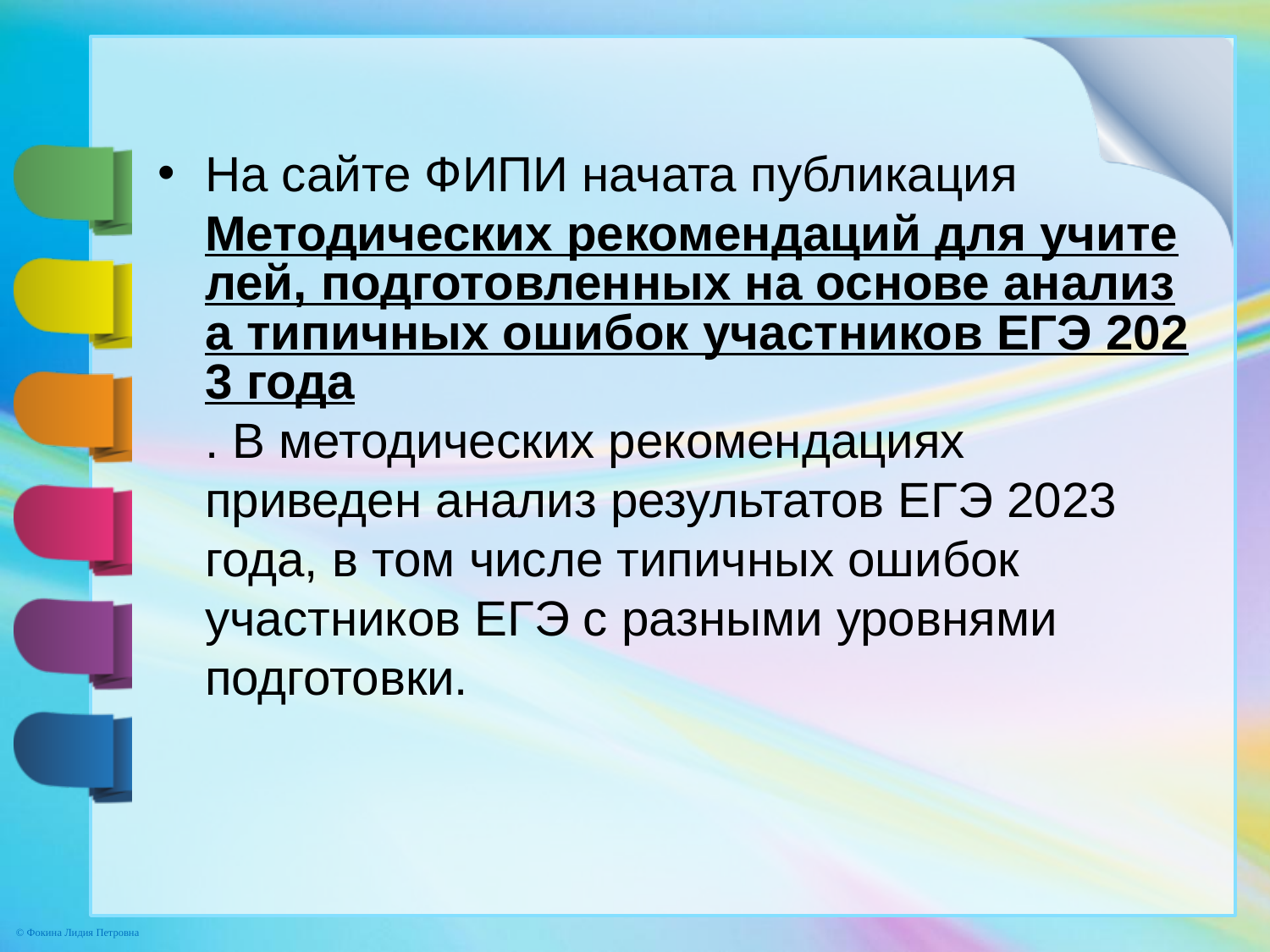

На сайте ФИПИ начата публикация Методических рекомендаций для учителей, подготовленных на основе анализа типичных ошибок участников ЕГЭ 2023 года. В методических рекомендациях приведен анализ результатов ЕГЭ 2023 года, в том числе типичных ошибок участников ЕГЭ с разными уровнями подготовки.